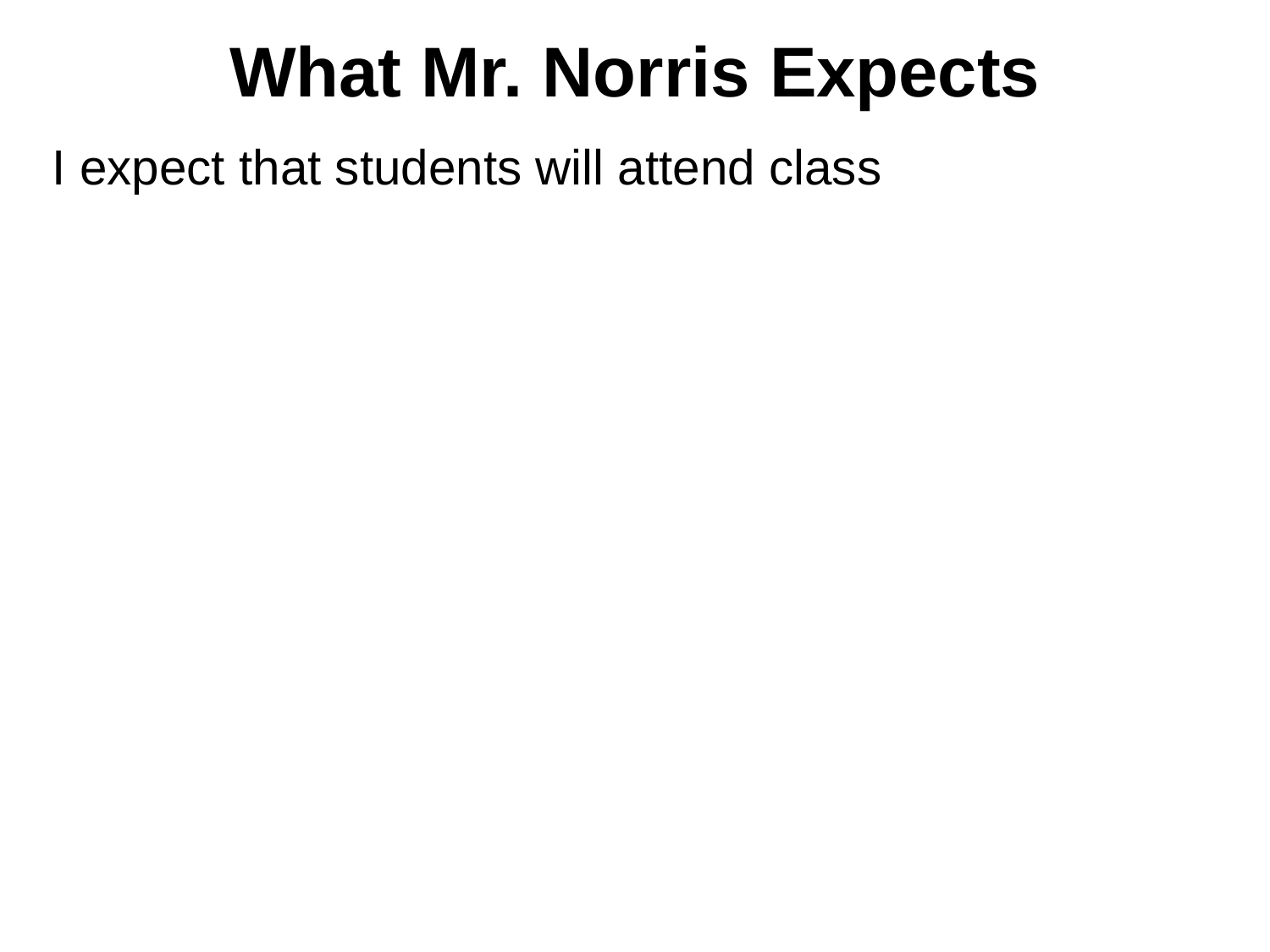

What Mr. Norris Expects
I expect that students will attend class